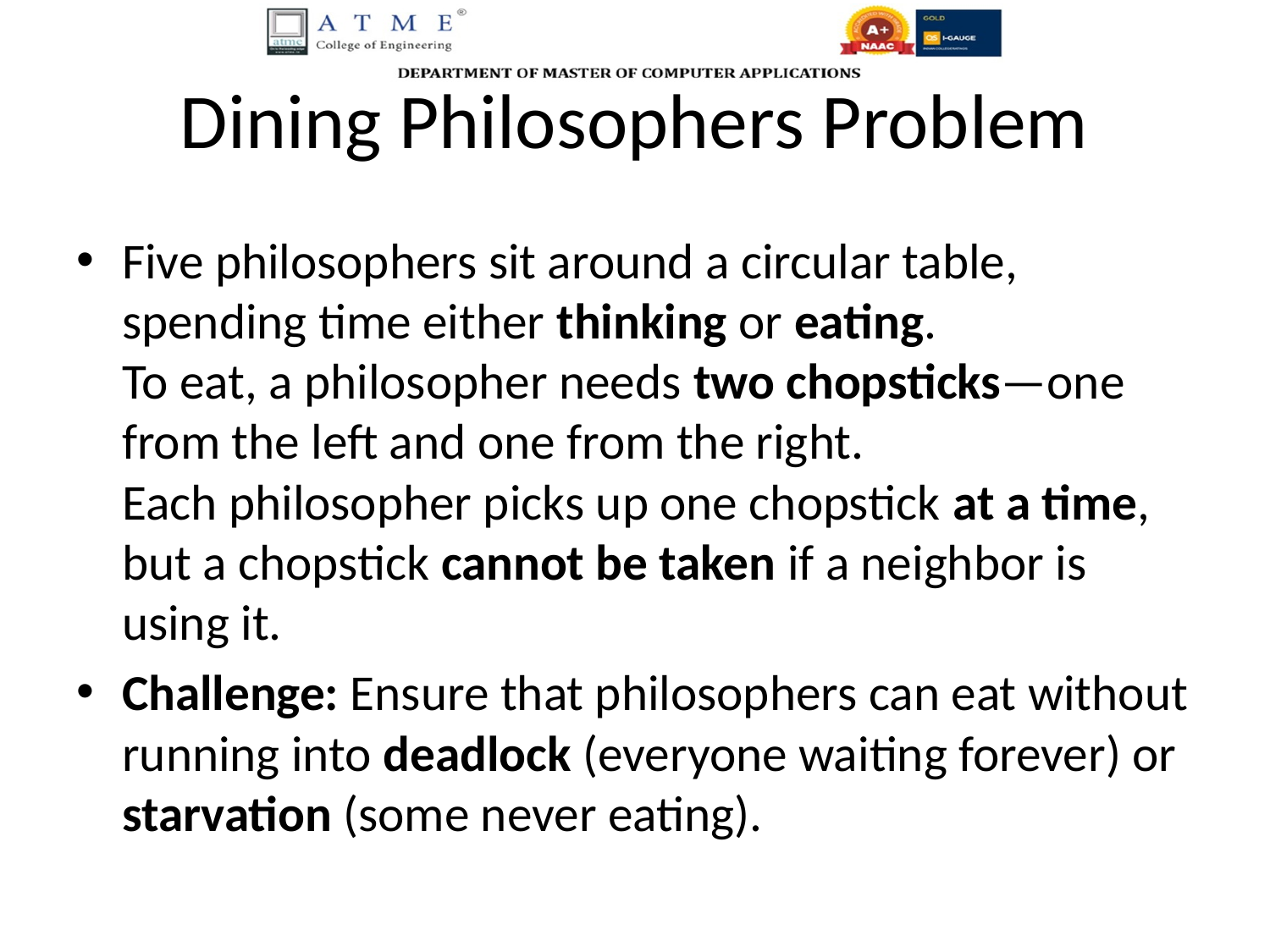

# Dining Philosophers Problem
Five philosophers sit around a circular table, spending time either thinking or eating.
To eat, a philosopher needs two chopsticks—one from the left and one from the right.
Each philosopher picks up one chopstick at a time, but a chopstick cannot be taken if a neighbor is using it.
Challenge: Ensure that philosophers can eat without running into deadlock (everyone waiting forever) or starvation (some never eating).